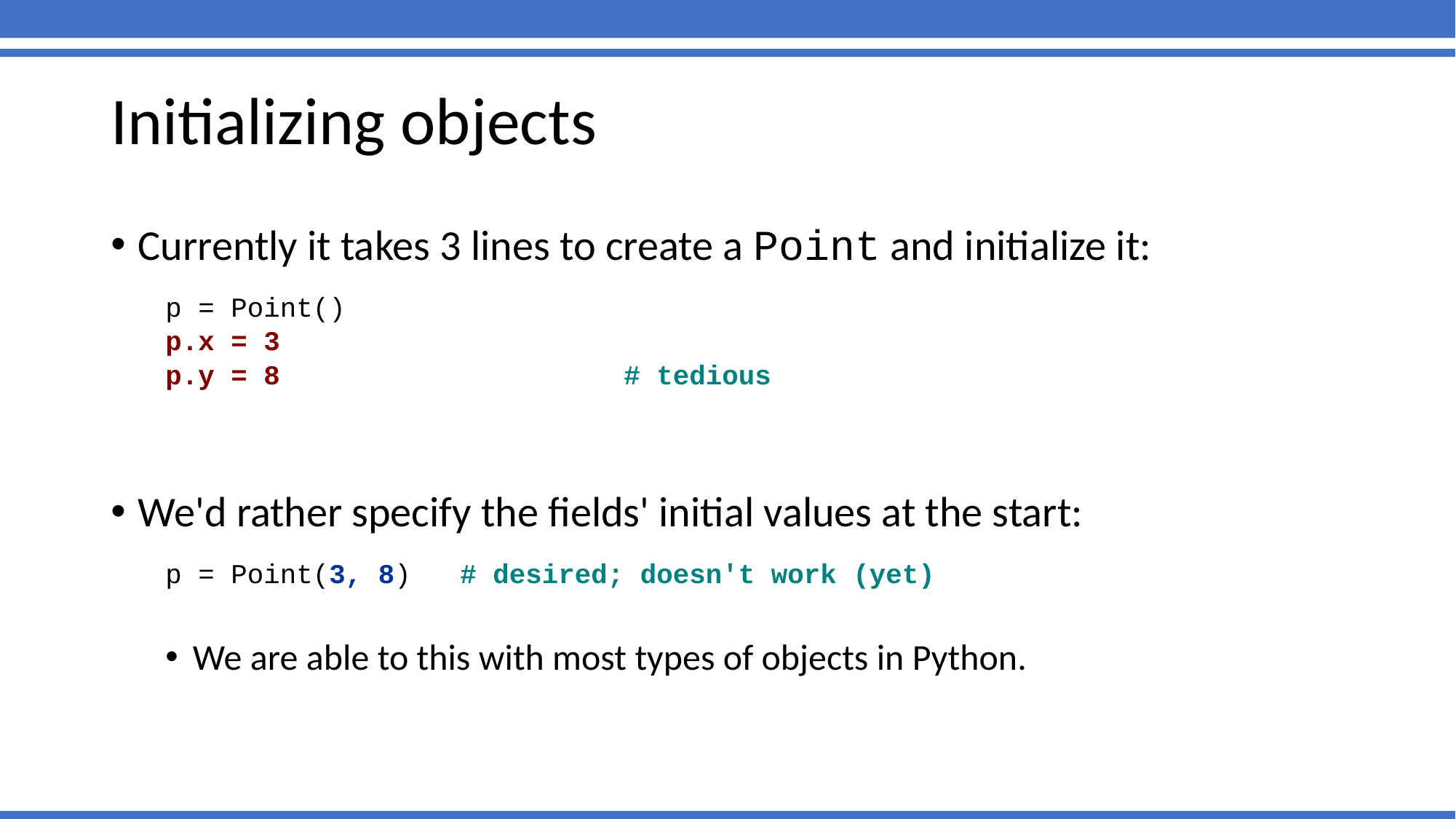

# Initializing objects
Currently it takes 3 lines to create a Point and initialize it:

p = Point()
p.x = 3
p.y = 8                     # tedious

We'd rather specify the fields' initial values at the start:

p = Point(3, 8)   # desired; doesn't work (yet)

We are able to this with most types of objects in Python.